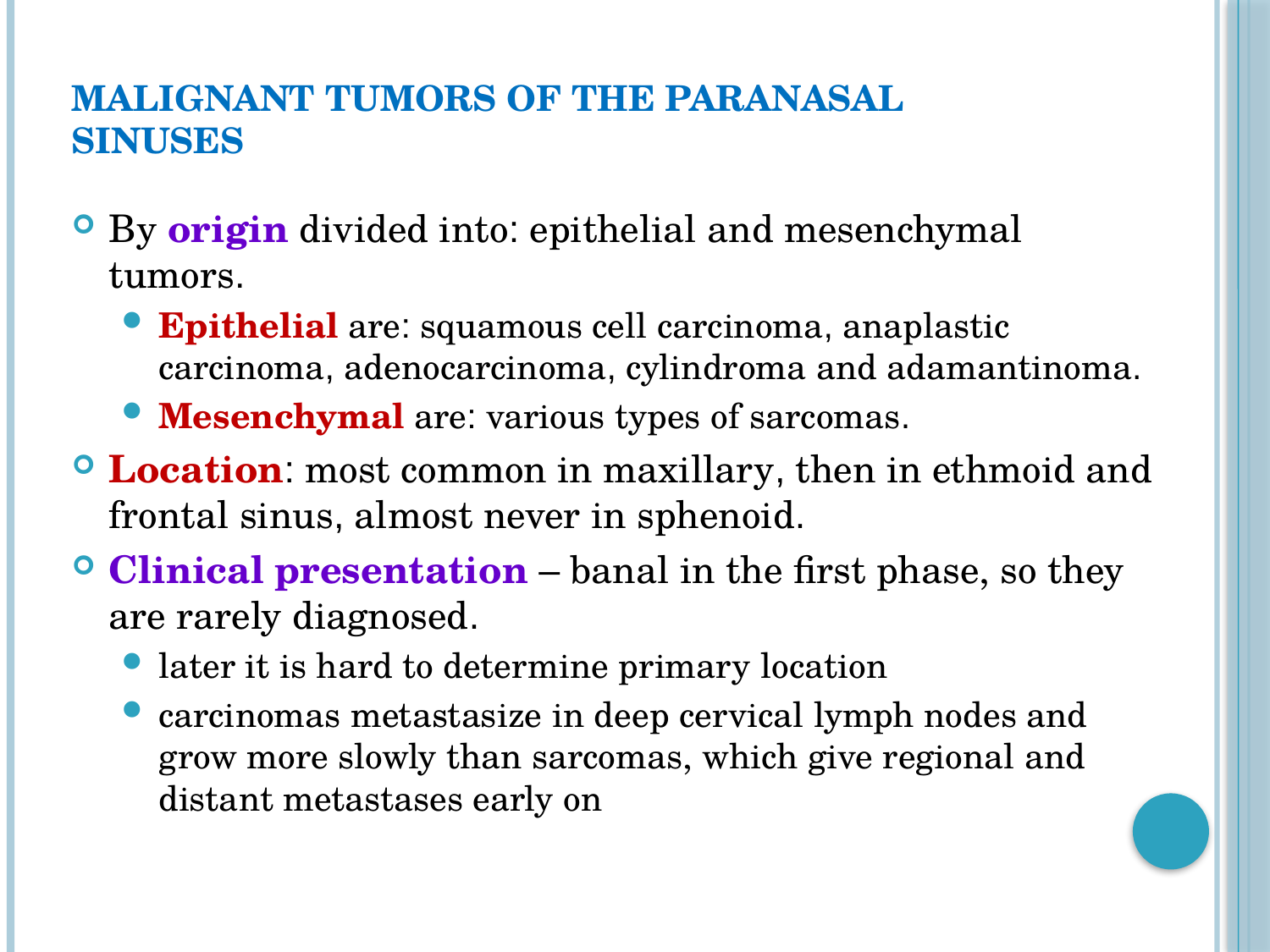

# Malignant tumors of the paranasal sinuses
By origin divided into: epithelial and mesenchymal tumors.
Epithelial are: squamous cell carcinoma, anaplastic carcinoma, adenocarcinoma, cylindroma and adamantinoma.
Mesenchymal are: various types of sarcomas.
Location: most common in maxillary, then in ethmoid and frontal sinus, almost never in sphenoid.
Clinical presentation – banal in the first phase, so they are rarely diagnosed.
later it is hard to determine primary location
carcinomas metastasize in deep cervical lymph nodes and grow more slowly than sarcomas, which give regional and distant metastases early on